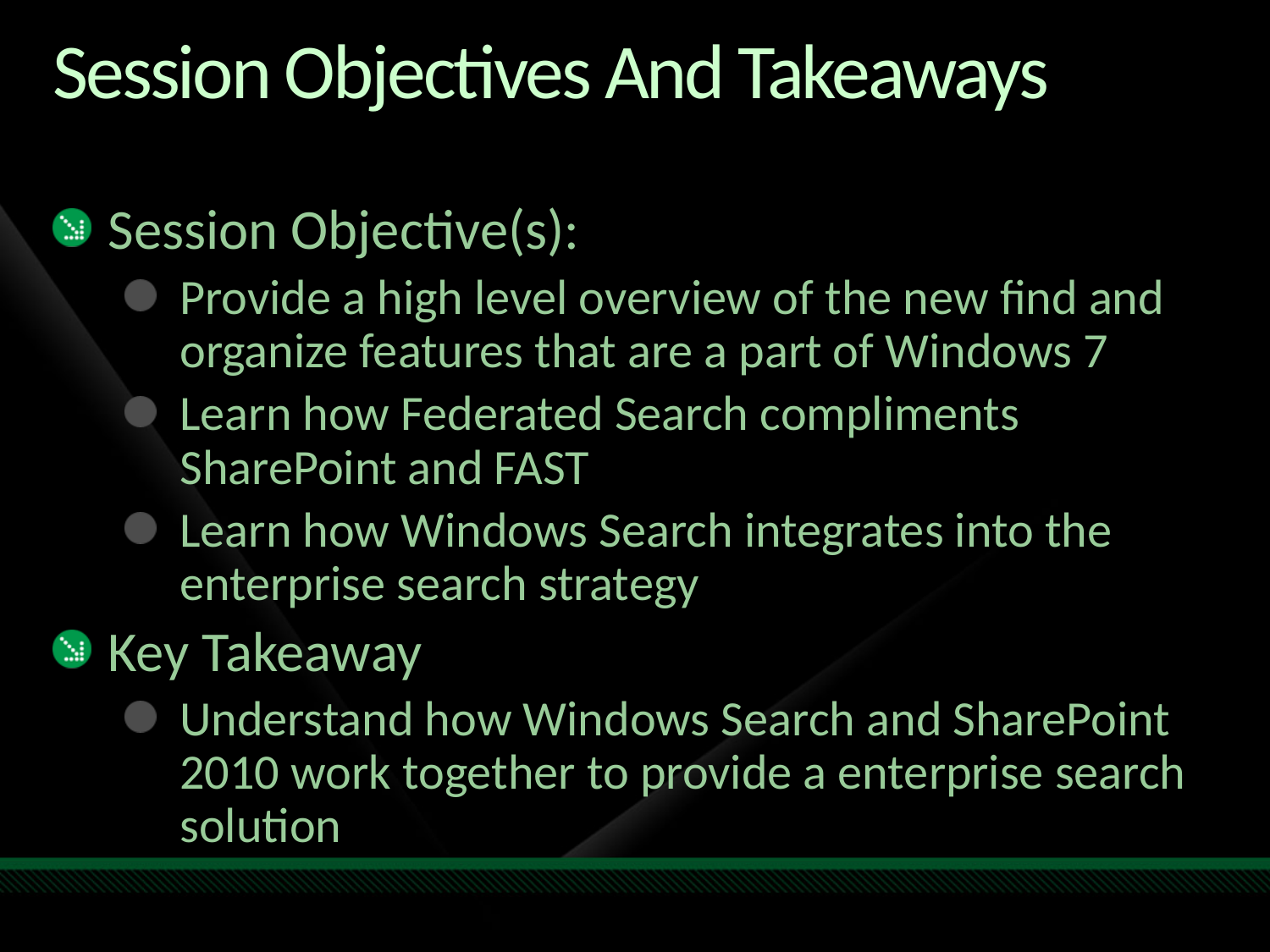

# Session Objectives And Takeaways
Session Objective(s):
Provide a high level overview of the new find and organize features that are a part of Windows 7
Learn how Federated Search compliments SharePoint and FAST
Learn how Windows Search integrates into the enterprise search strategy
Key Takeaway
Understand how Windows Search and SharePoint 2010 work together to provide a enterprise search solution